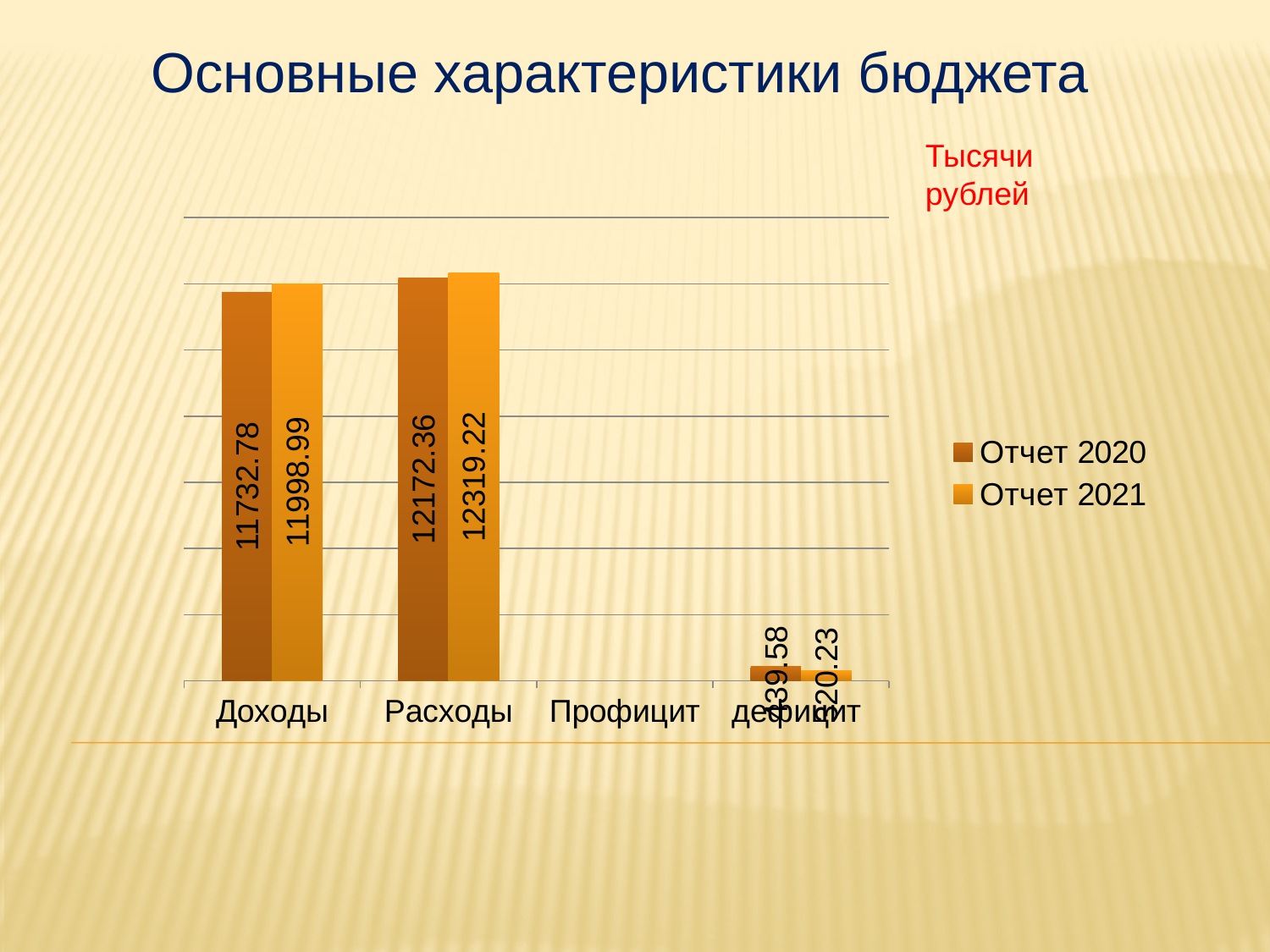

Основные характеристики бюджета
Тысячи рублей

### Chart

| Category | Отчет 2020 | Отчет 2021 |
|---|---|---|
| Доходы | 11732.78 | 11998.99 |
| Расходы | 12172.36 | 12319.22 |
| Профицит | None | None |
| дефицит  | 439.58 | 320.23 |